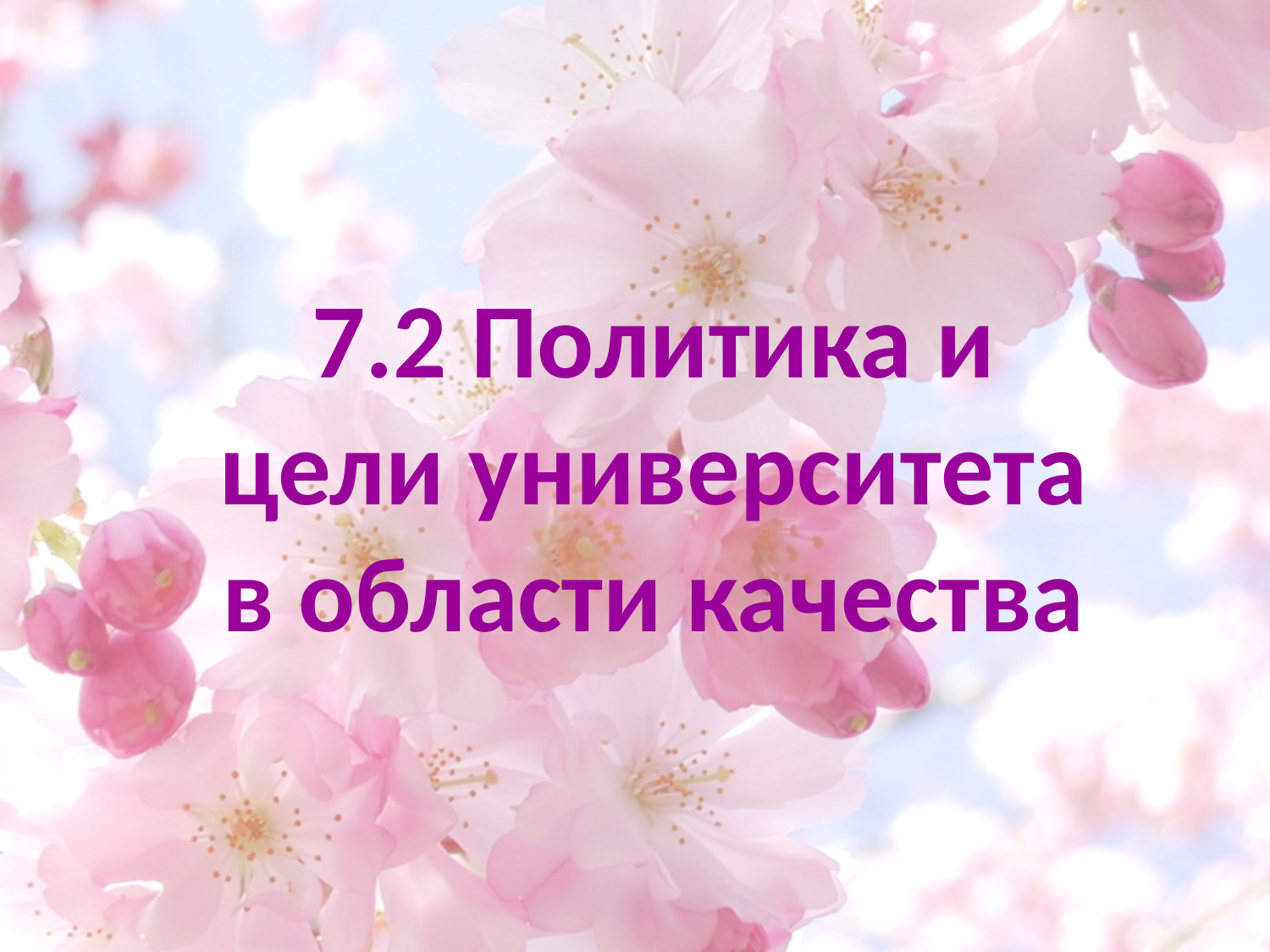

7.2 Политика и цели университета в области качества